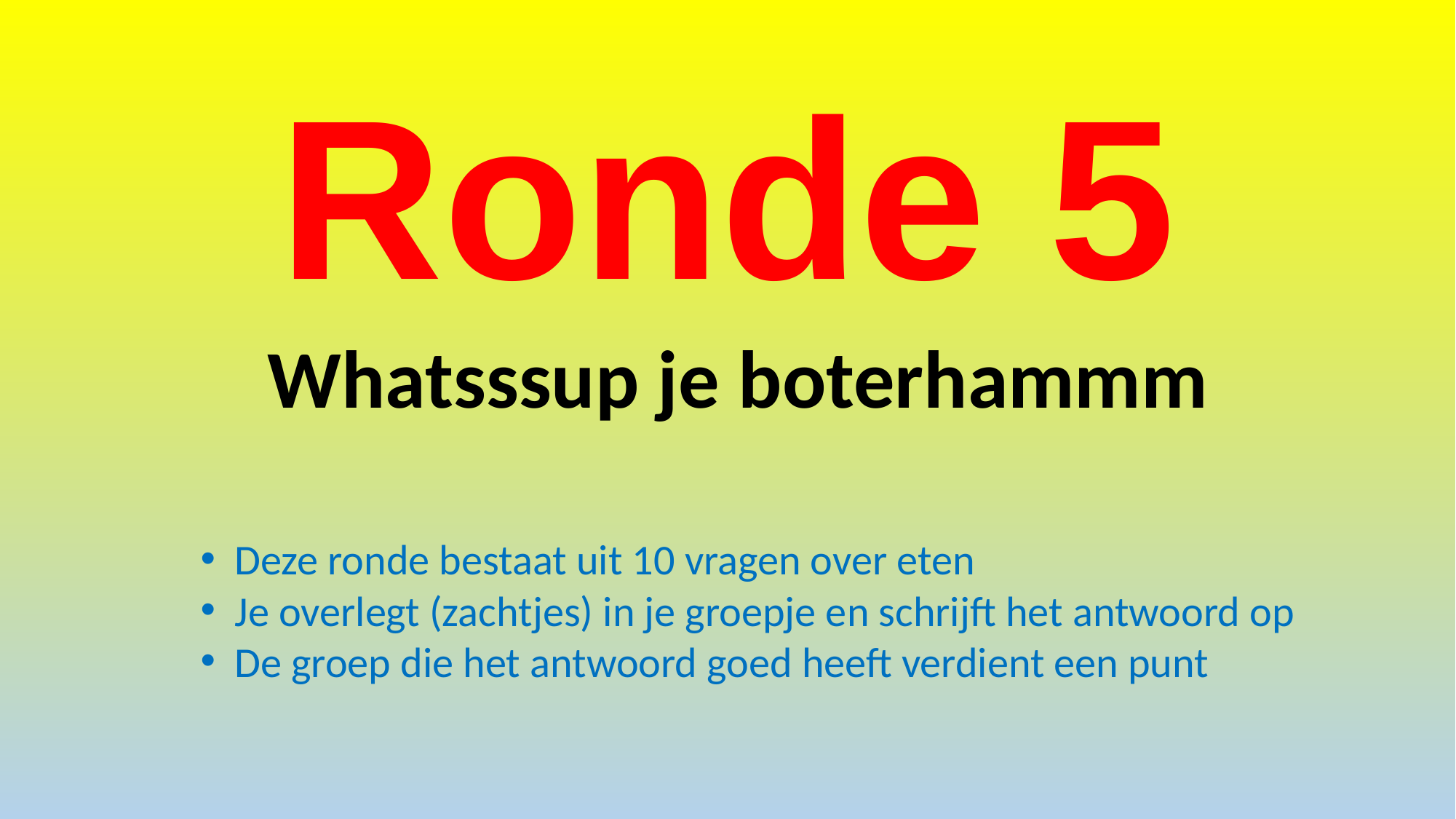

# Ronde 5
Whatsssup je boterhammm
Deze ronde bestaat uit 10 vragen over eten
Je overlegt (zachtjes) in je groepje en schrijft het antwoord op
De groep die het antwoord goed heeft verdient een punt